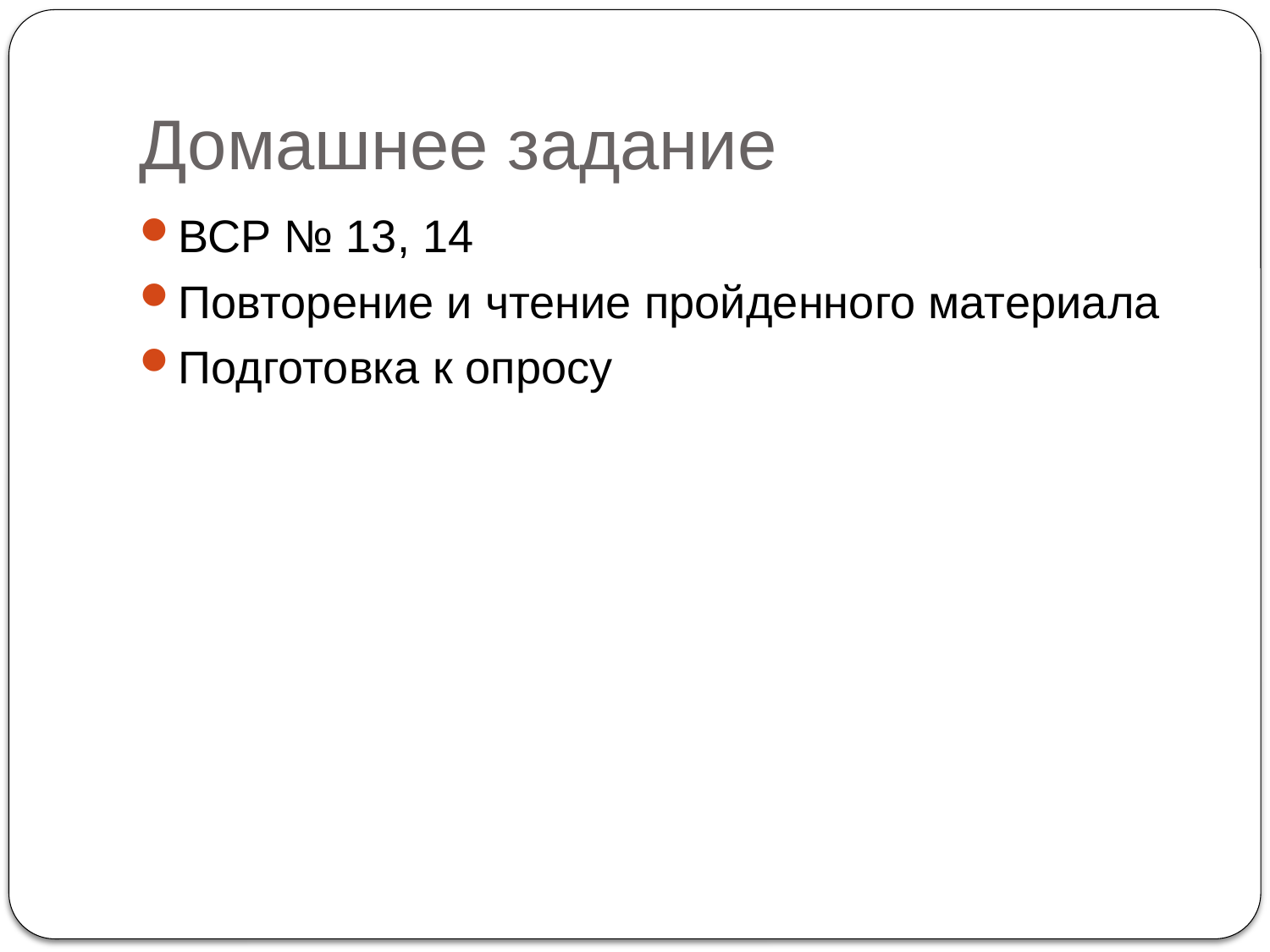

# Домашнее задание
ВСР № 13, 14
Повторение и чтение пройденного материала
Подготовка к опросу